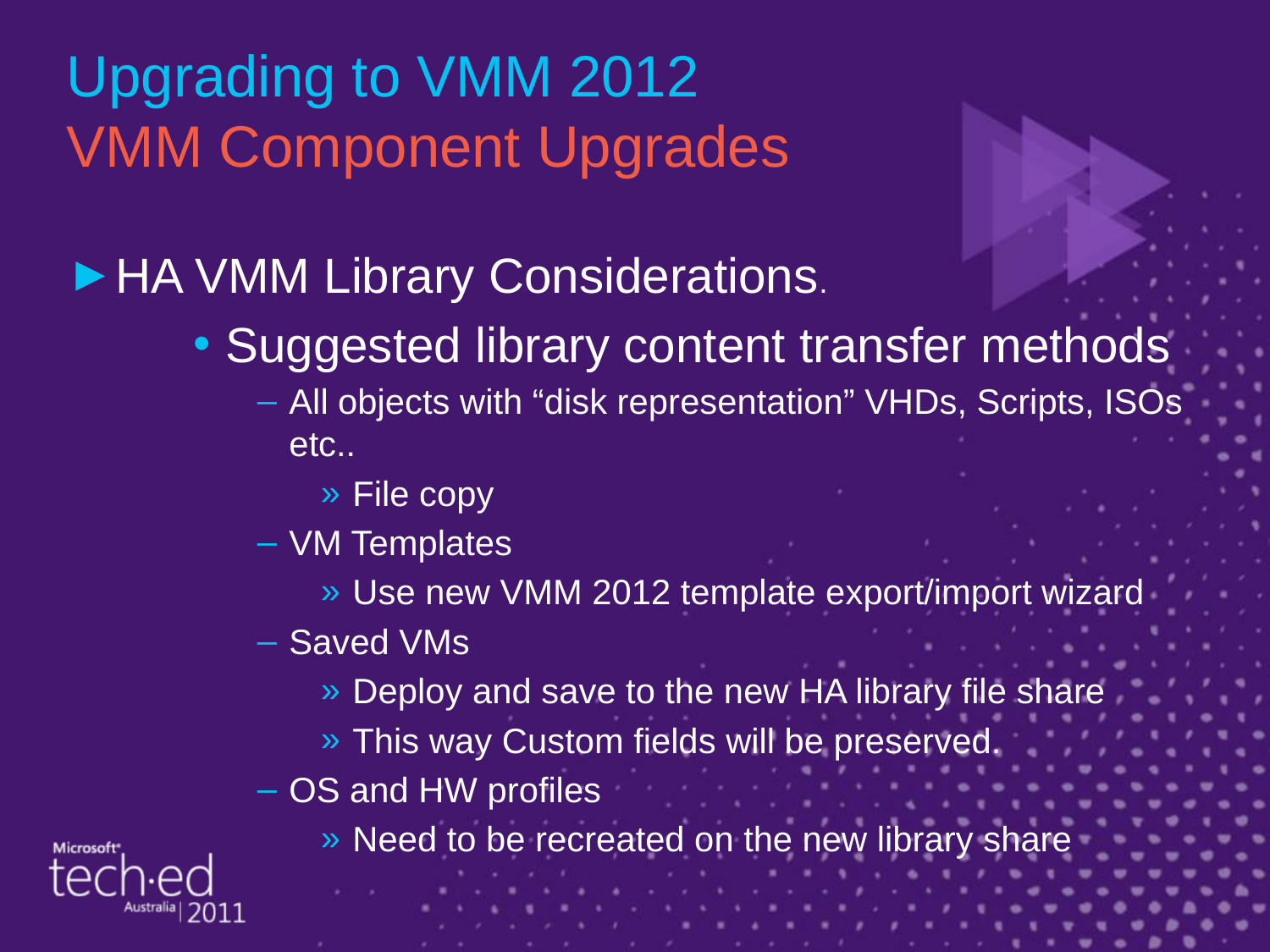

# Upgrading to VMM 2012 VMM Component Upgrades
HA VMM Library Considerations.
Suggested library content transfer methods
All objects with “disk representation” VHDs, Scripts, ISOs etc..
File copy
VM Templates
Use new VMM 2012 template export/import wizard
Saved VMs
Deploy and save to the new HA library file share
This way Custom fields will be preserved.
OS and HW profiles
Need to be recreated on the new library share